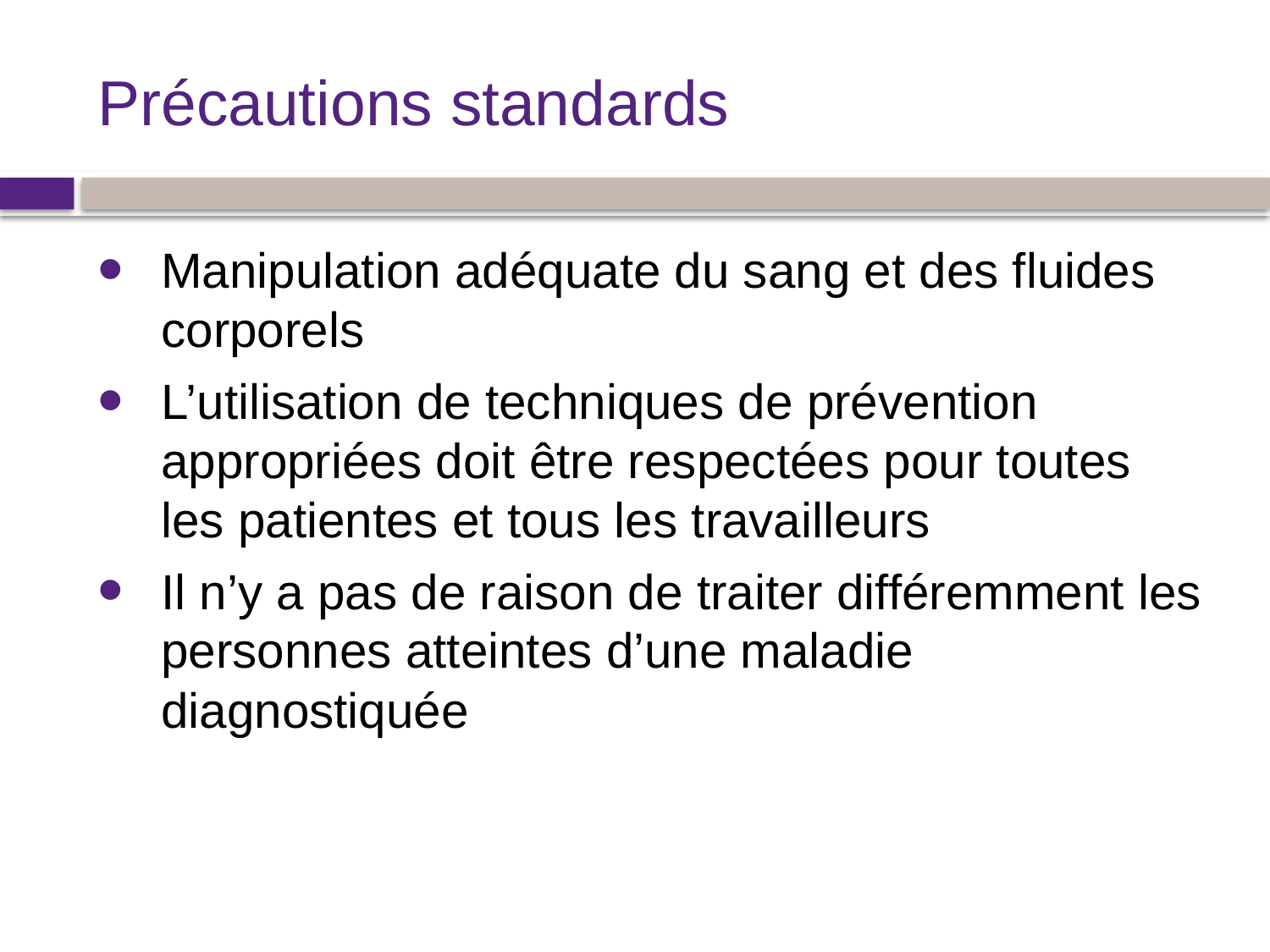

# Précautions standards
Manipulation adéquate du sang et des fluides corporels
L’utilisation de techniques de prévention appropriées doit être respectées pour toutes les patientes et tous les travailleurs
Il n’y a pas de raison de traiter différemment les personnes atteintes d’une maladie diagnostiquée